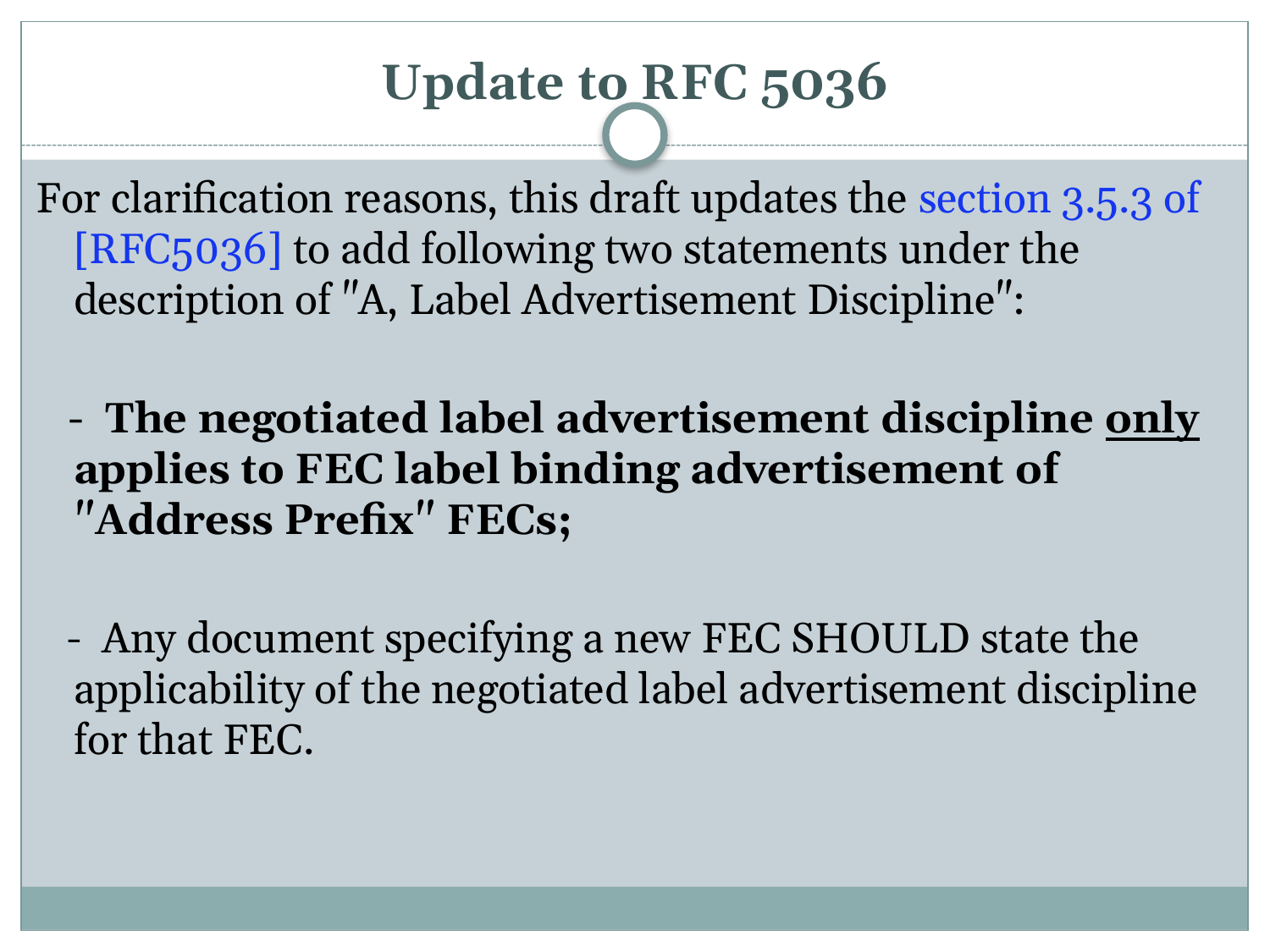

# Update to RFC 5036
For clarification reasons, this draft updates the section 3.5.3 of [RFC5036] to add following two statements under the description of "A, Label Advertisement Discipline":

   -  The negotiated label advertisement discipline only applies to FEC label binding advertisement of "Address Prefix" FECs;

   -  Any document specifying a new FEC SHOULD state the applicability of the negotiated label advertisement discipline for that FEC.